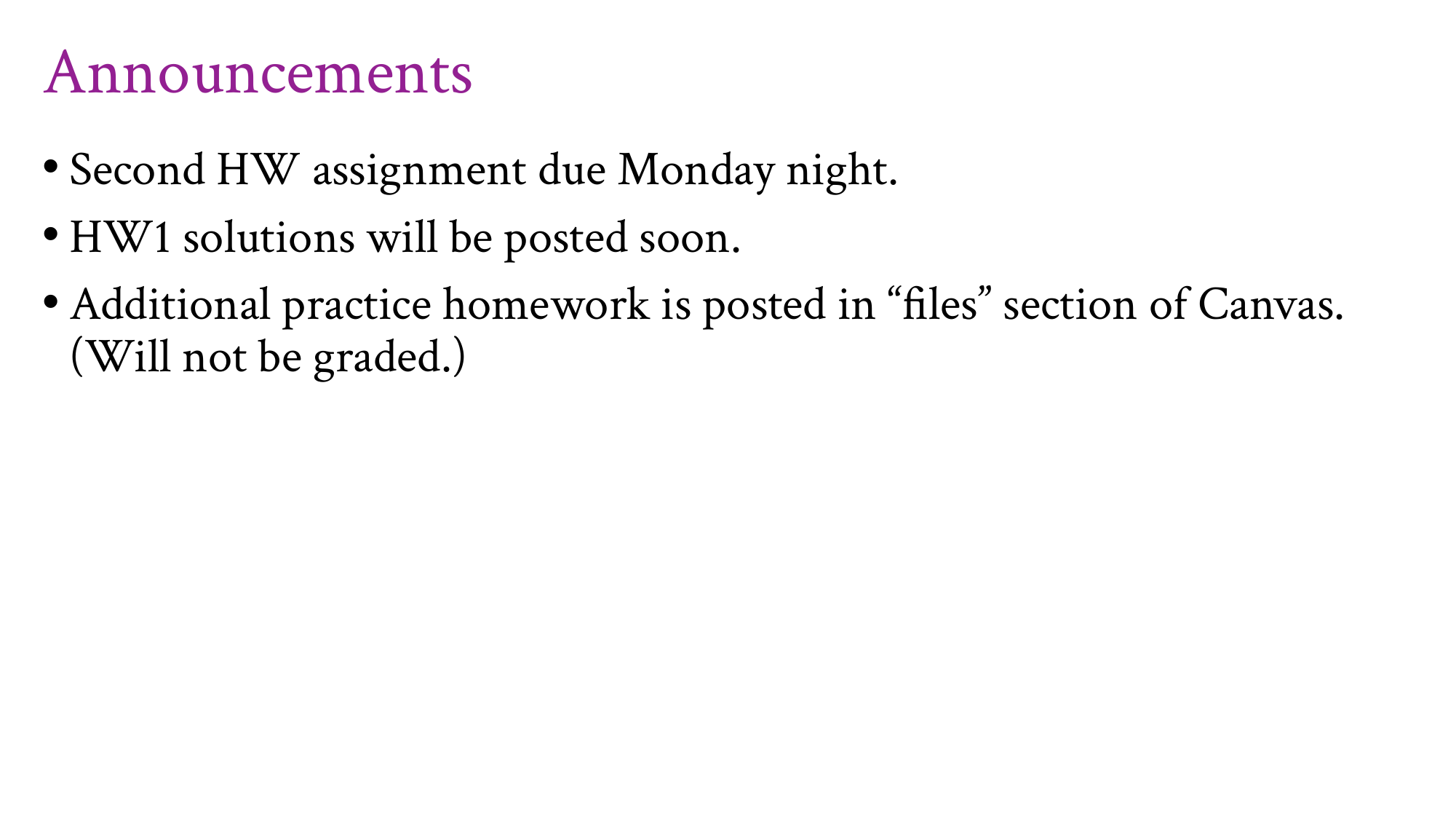

# Announcements
Second HW assignment due Monday night.
HW1 solutions will be posted soon.
Additional practice homework is posted in “files” section of Canvas. (Will not be graded.)